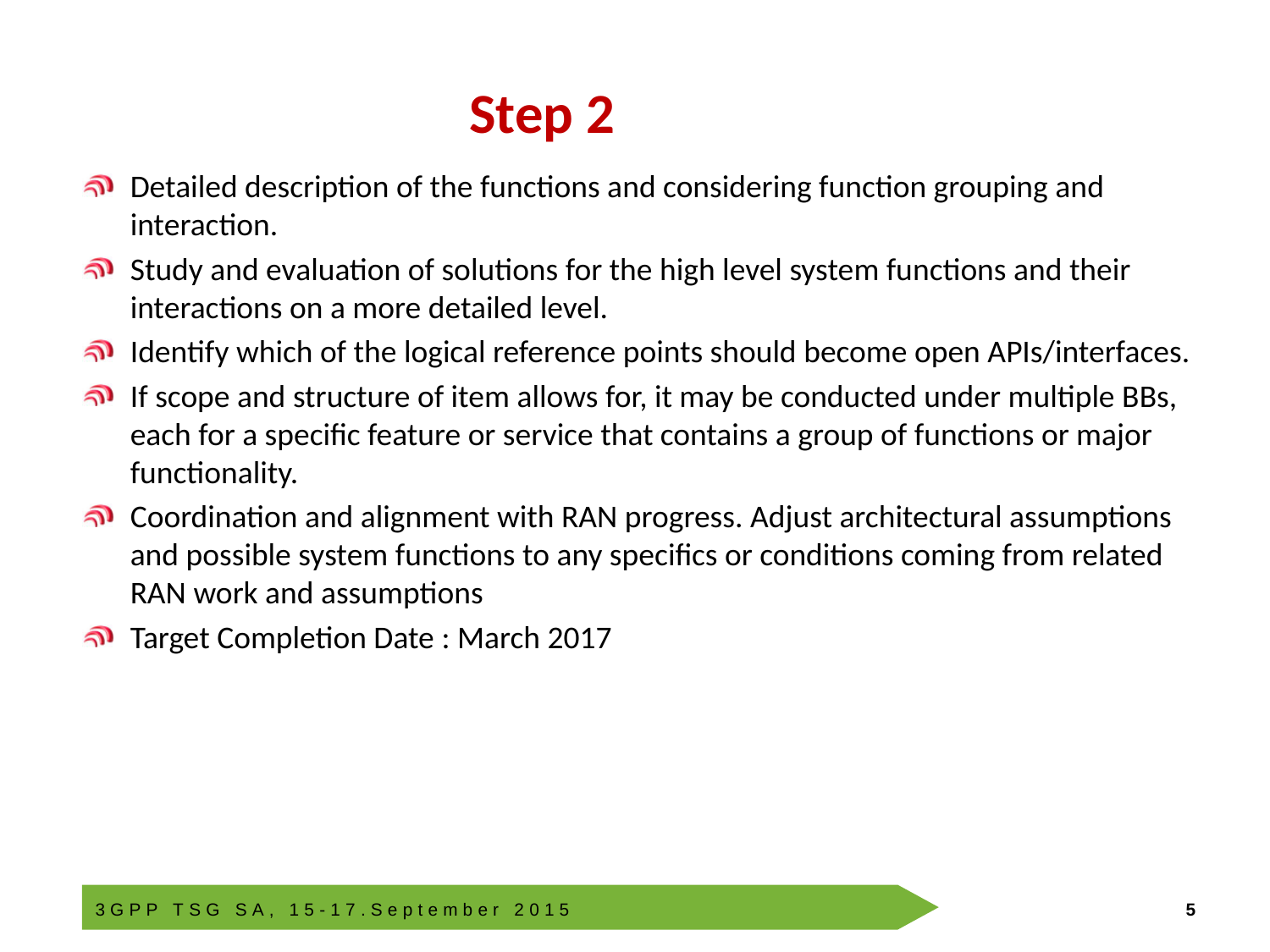

# Step 2
Detailed description of the functions and considering function grouping and interaction.
Study and evaluation of solutions for the high level system functions and their interactions on a more detailed level.
Identify which of the logical reference points should become open APIs/interfaces.
If scope and structure of item allows for, it may be conducted under multiple BBs, each for a specific feature or service that contains a group of functions or major functionality.
Coordination and alignment with RAN progress. Adjust architectural assumptions and possible system functions to any specifics or conditions coming from related RAN work and assumptions
Target Completion Date : March 2017